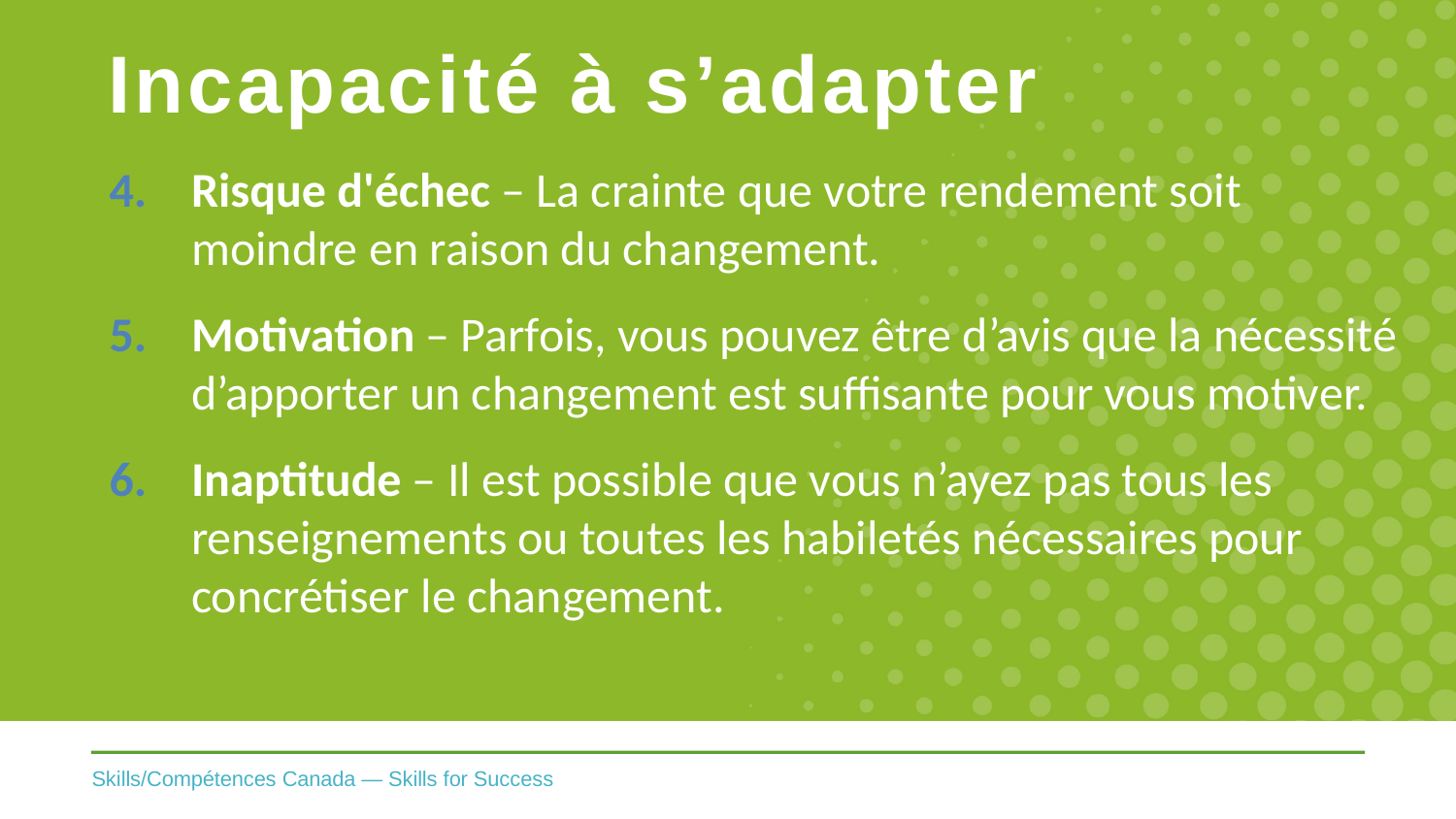

# Incapacité à s’adapter
Risque d'échec – La crainte que votre rendement soit moindre en raison du changement.
Motivation – Parfois, vous pouvez être d’avis que la nécessité d’apporter un changement est suffisante pour vous motiver.
Inaptitude – Il est possible que vous n’ayez pas tous les renseignements ou toutes les habiletés nécessaires pour concrétiser le changement.